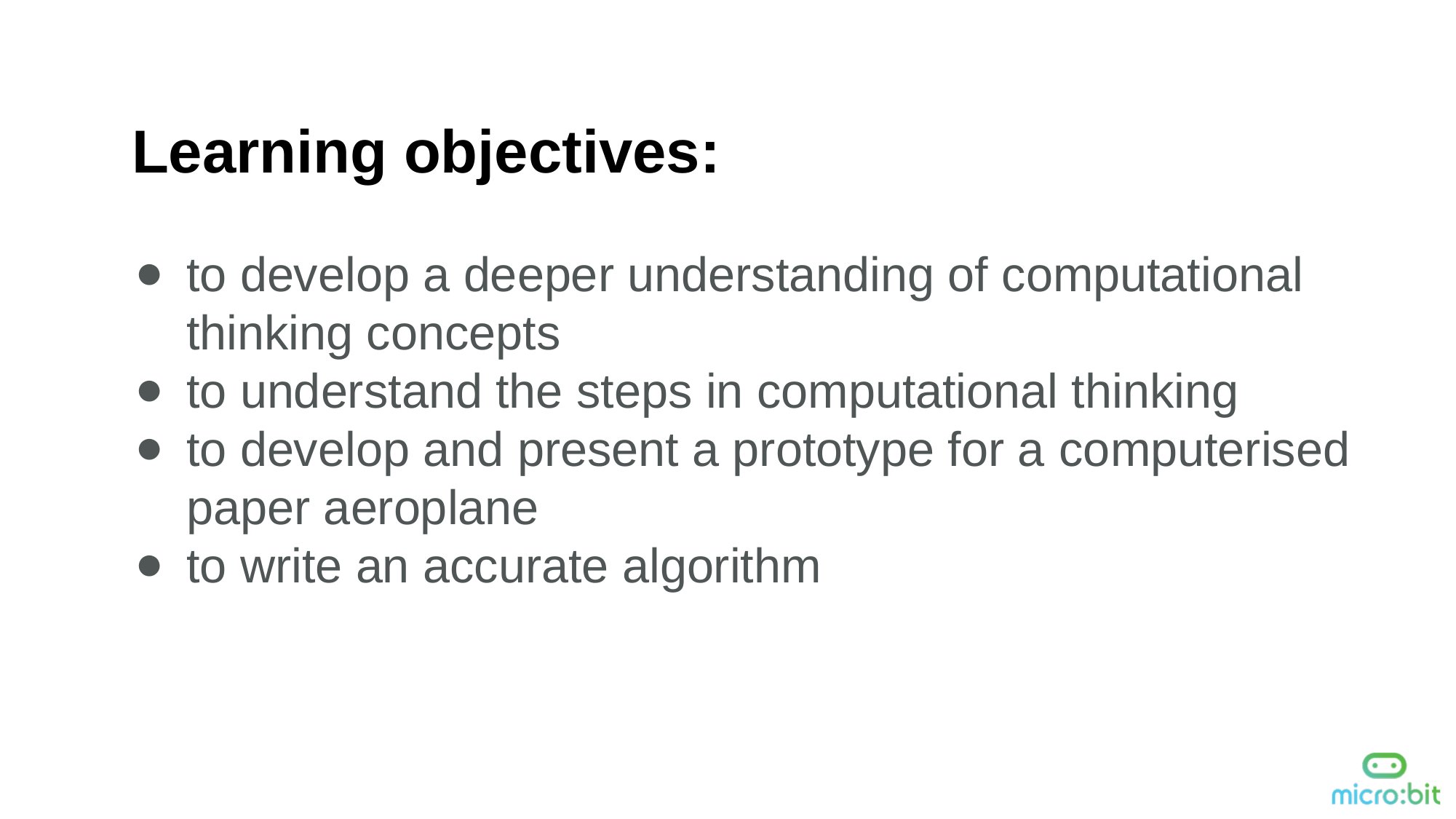

Learning objectives:

to develop a deeper understanding of computational thinking concepts
to understand the steps in computational thinking
to develop and present a prototype for a computerised paper aeroplane
to write an accurate algorithm